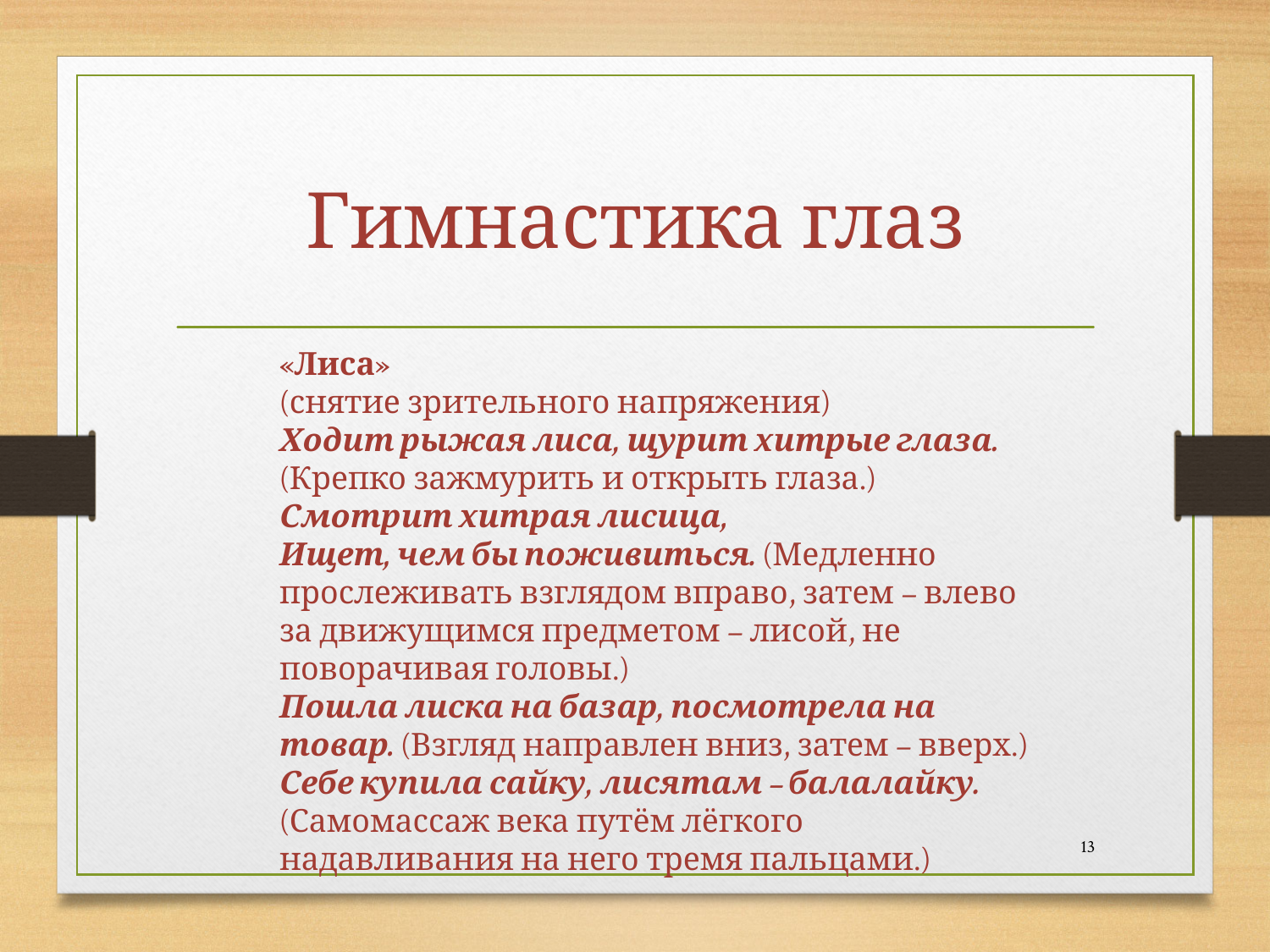

# Гимнастика глаз
«Лиса»
(снятие зрительного напряжения)
Ходит рыжая лиса, щурит хитрые глаза. (Крепко зажмурить и открыть глаза.)
Смотрит хитрая лисица,
Ищет, чем бы поживиться. (Медленно прослеживать взглядом вправо, затем – влево за движущимся предметом – лисой, не поворачивая головы.)
Пошла лиска на базар, посмотрела на товар. (Взгляд направлен вниз, затем – вверх.)
Себе купила сайку, лисятам – балалайку. (Самомассаж века путём лёгкого надавливания на него тремя пальцами.)
13